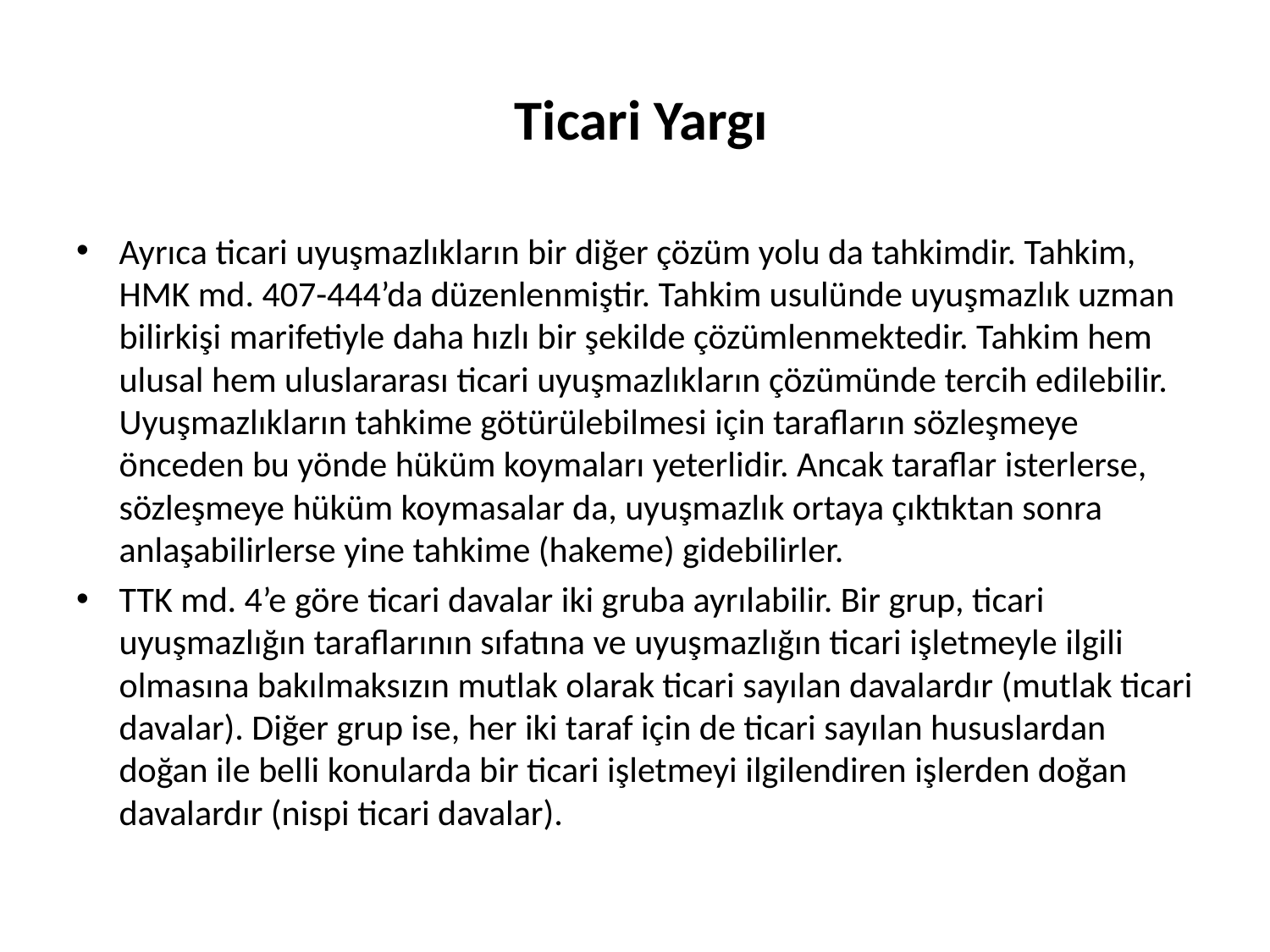

# Ticari Yargı
Ayrıca ticari uyuşmazlıkların bir diğer çözüm yolu da tahkimdir. Tahkim, HMK md. 407-444’da düzenlenmiştir. Tahkim usulünde uyuşmazlık uzman bilirkişi marifetiyle daha hızlı bir şekilde çözümlenmektedir. Tahkim hem ulusal hem uluslararası ticari uyuşmazlıkların çözümünde tercih edilebilir. Uyuşmazlıkların tahkime götürülebilmesi için tarafların sözleşmeye önceden bu yönde hüküm koymaları yeterlidir. Ancak taraflar isterlerse, sözleşmeye hüküm koymasalar da, uyuşmazlık ortaya çıktıktan sonra anlaşabilirlerse yine tahkime (hakeme) gidebilirler.
TTK md. 4’e göre ticari davalar iki gruba ayrılabilir. Bir grup, ticari uyuşmazlığın taraflarının sıfatına ve uyuşmazlığın ticari işletmeyle ilgili olmasına bakılmaksızın mutlak olarak ticari sayılan davalardır (mutlak ticari davalar). Diğer grup ise, her iki taraf için de ticari sayılan hususlardan doğan ile belli konularda bir ticari işletmeyi ilgilendiren işlerden doğan davalardır (nispi ticari davalar).